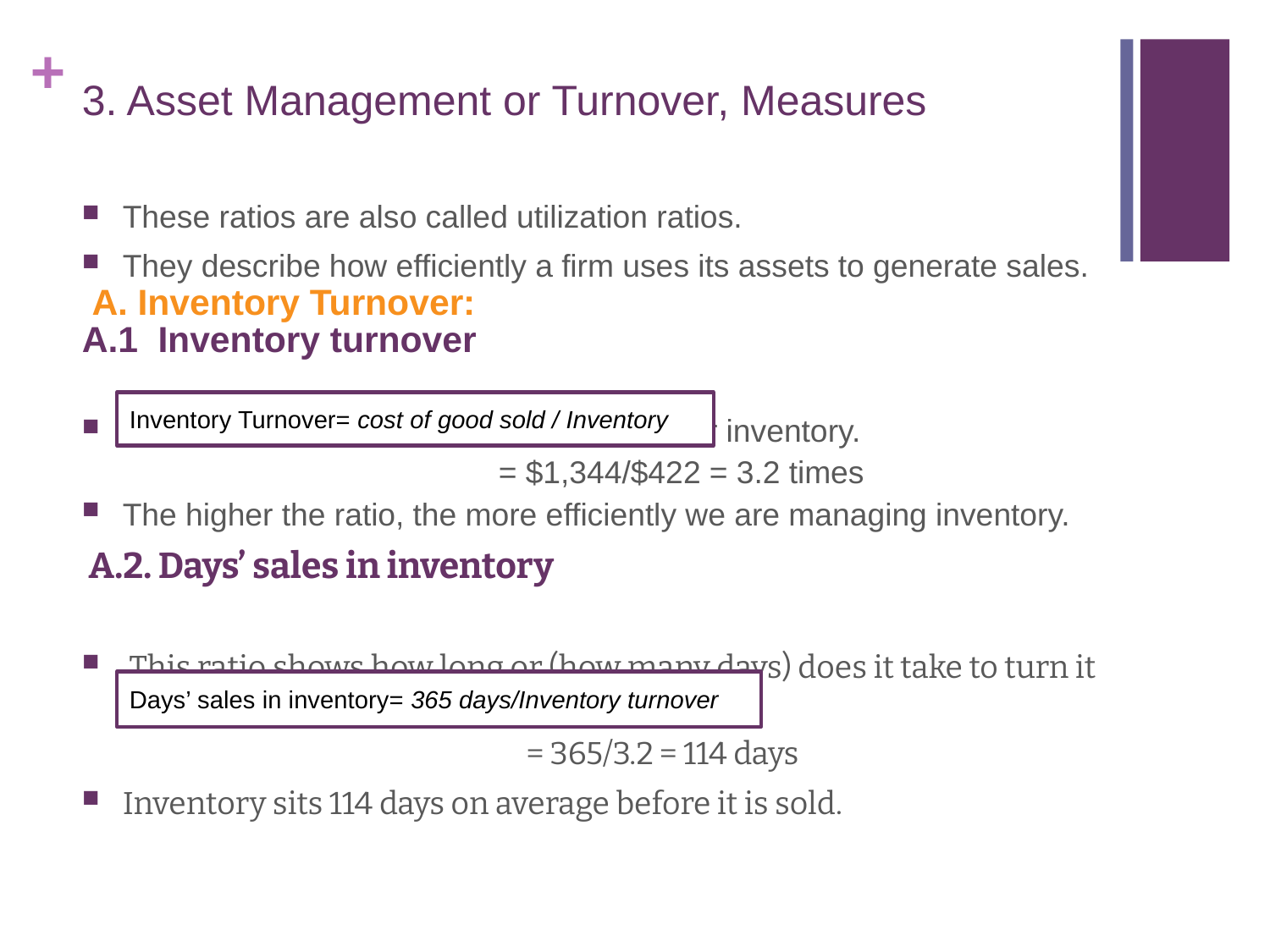

# 3. Asset Management or Turnover, Measures
These ratios are also called utilization ratios.
They describe how efficiently a firm uses its assets to generate sales.
 A. Inventory Turnover:
A.1  Inventory turnover

  This ratio means how fast we can sell our inventory.
                                                = $1,344/$422 = 3.2 times
The higher the ratio, the more efficiently we are managing inventory.
 A.2. Days’ sales in inventory

 This ratio shows how long or (how many days) does it take to turn it over on average.
                                                                      = 365/3.2 = 114 days
Inventory sits 114 days on average before it is sold.

Inventory Turnover= cost of good sold / Inventory
Days’ sales in inventory= 365 days/Inventory turnover